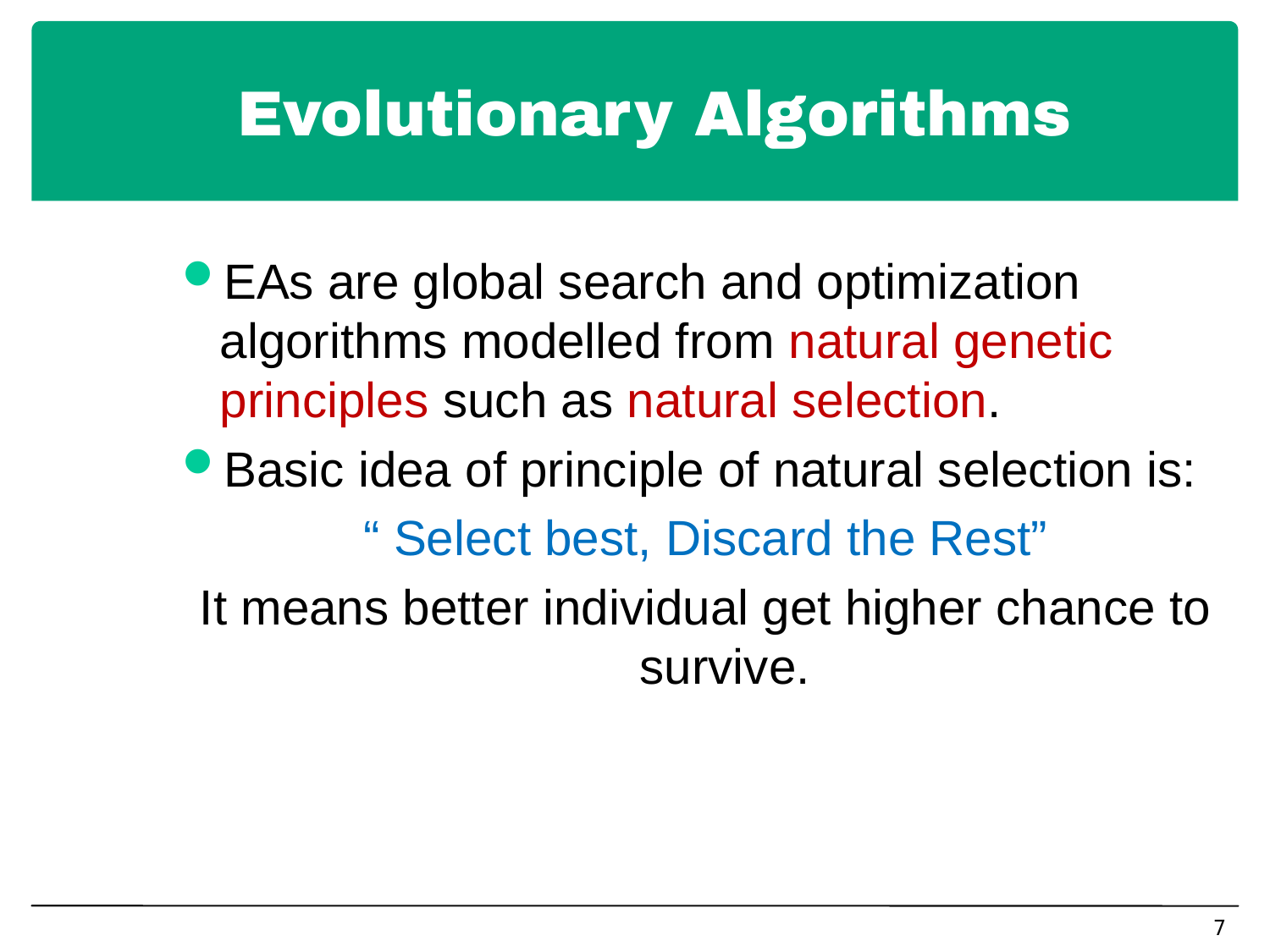

Evolutionary Algorithms
EAs are global search and optimization algorithms modelled from natural genetic principles such as natural selection.
Basic idea of principle of natural selection is:
“ Select best, Discard the Rest”
It means better individual get higher chance to survive.

7